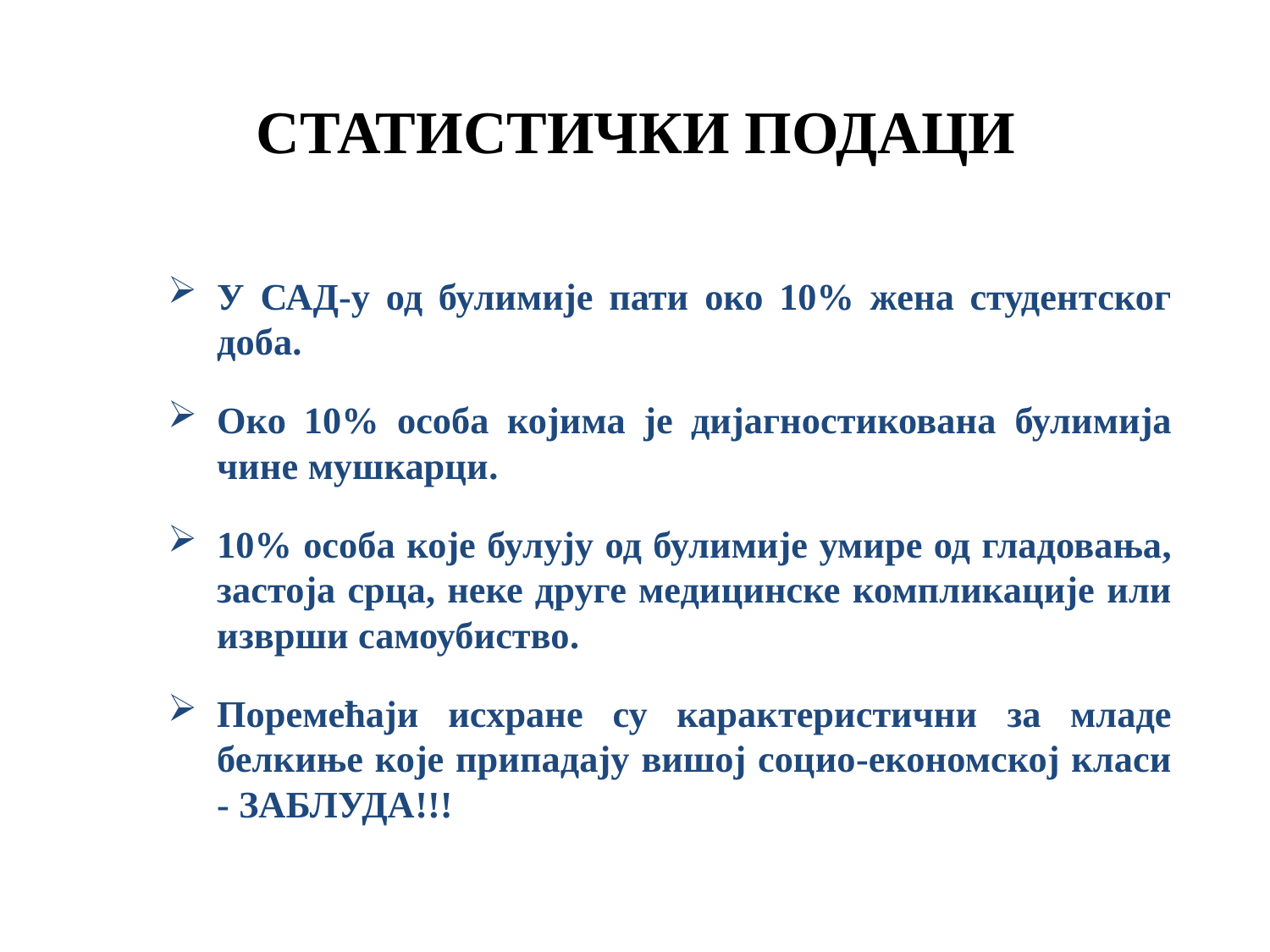

# СТАТИСТИЧКИ ПОДАЦИ
У САД-у од булимије пати око 10% жена студентског доба.

Око 10% особа којима је дијагностикована булимија чине мушкарци.

10% особа које булују од булимије умире од гладовања, застоја срца, неке друге медицинске компликације или изврши самоубиство.

Поремећаји исхране су карактеристични за младе белкиње које припадају вишој социо-економској класи - ЗАБЛУДА!!!